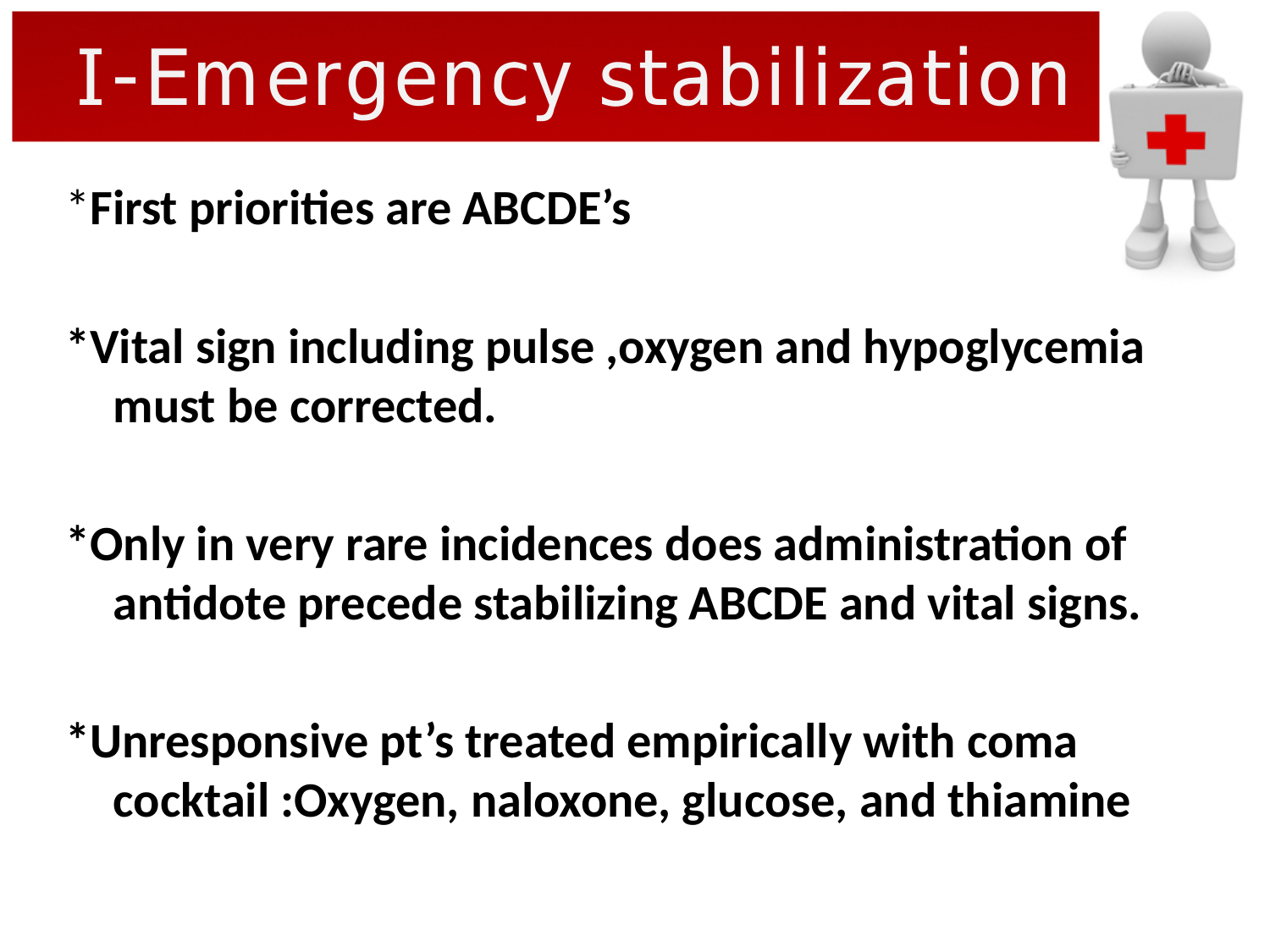

# I-Emergency stabilization
*First priorities are ABCDE’s

*Vital sign including pulse ,oxygen and hypoglycemia must be corrected.

*Only in very rare incidences does administration of antidote precede stabilizing ABCDE and vital signs.

*Unresponsive pt’s treated empirically with coma cocktail :Oxygen, naloxone, glucose, and thiamine